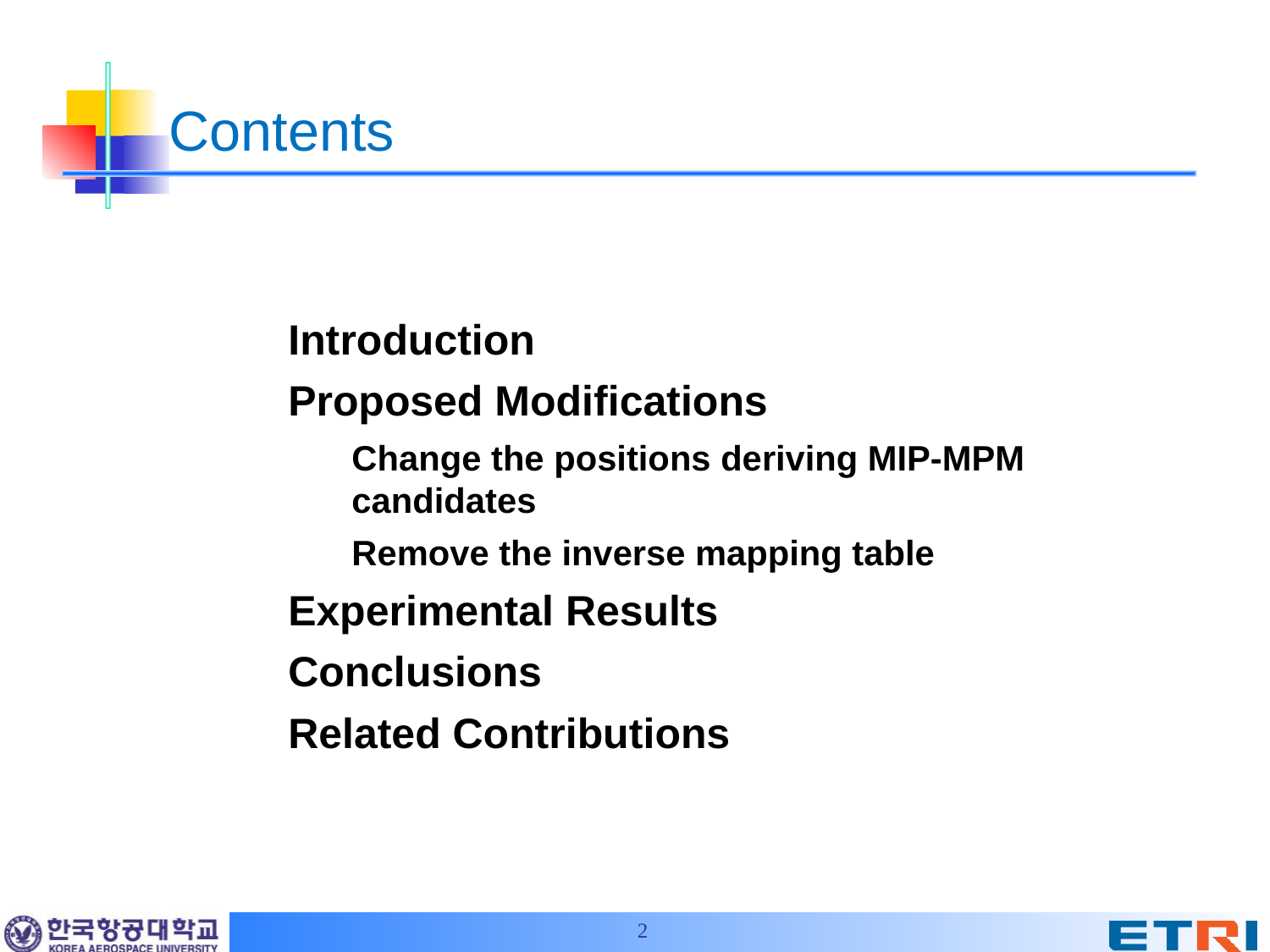

Contents
Introduction
Proposed Modifications
Change the positions deriving MIP-MPM candidates
Remove the inverse mapping table
Experimental Results
Conclusions
Related Contributions